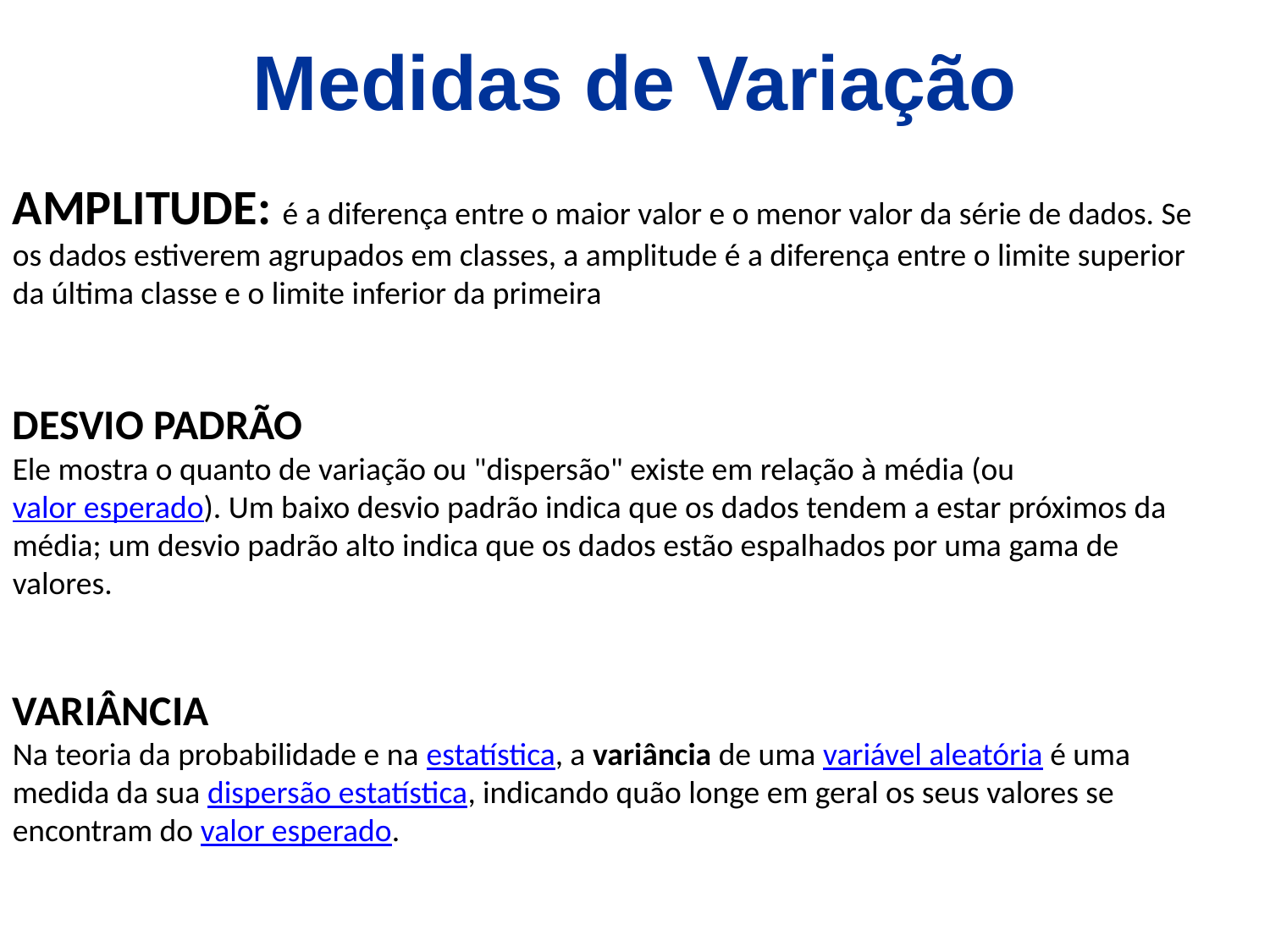

Medidas de Variação
AMPLITUDE: é a diferença entre o maior valor e o menor valor da série de dados. Se os dados estiverem agrupados em classes, a amplitude é a diferença entre o limite superior da última classe e o limite inferior da primeira
DESVIO PADRÃO
Ele mostra o quanto de variação ou "dispersão" existe em relação à média (ou valor esperado). Um baixo desvio padrão indica que os dados tendem a estar próximos da média; um desvio padrão alto indica que os dados estão espalhados por uma gama de valores.
VARIÂNCIA
Na teoria da probabilidade e na estatística, a variância de uma variável aleatória é uma medida da sua dispersão estatística, indicando quão longe em geral os seus valores se encontram do valor esperado.